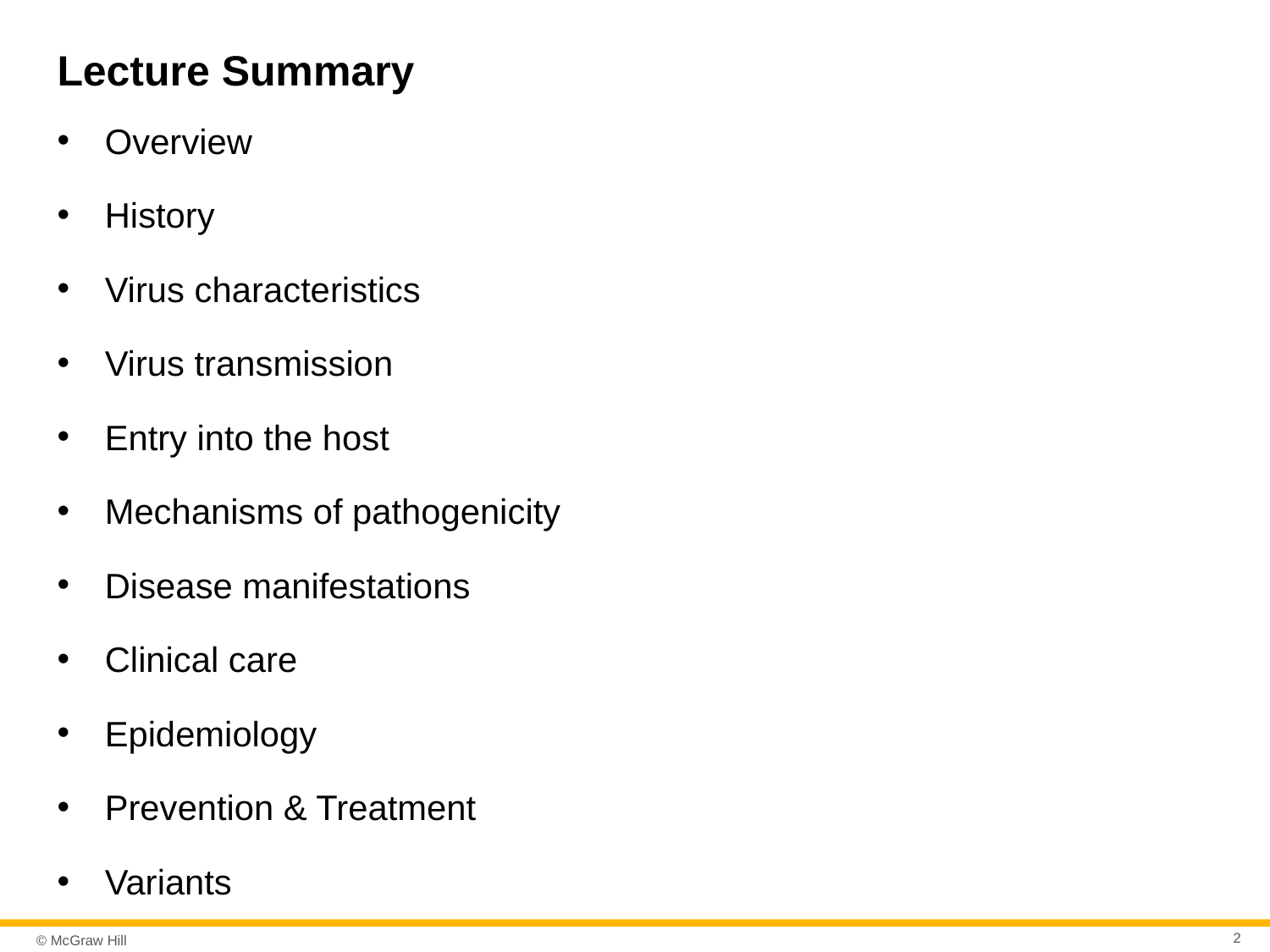

# Lecture Summary
Overview
History
Virus characteristics
Virus transmission
Entry into the host
Mechanisms of pathogenicity
Disease manifestations
Clinical care
Epidemiology
Prevention & Treatment
Variants